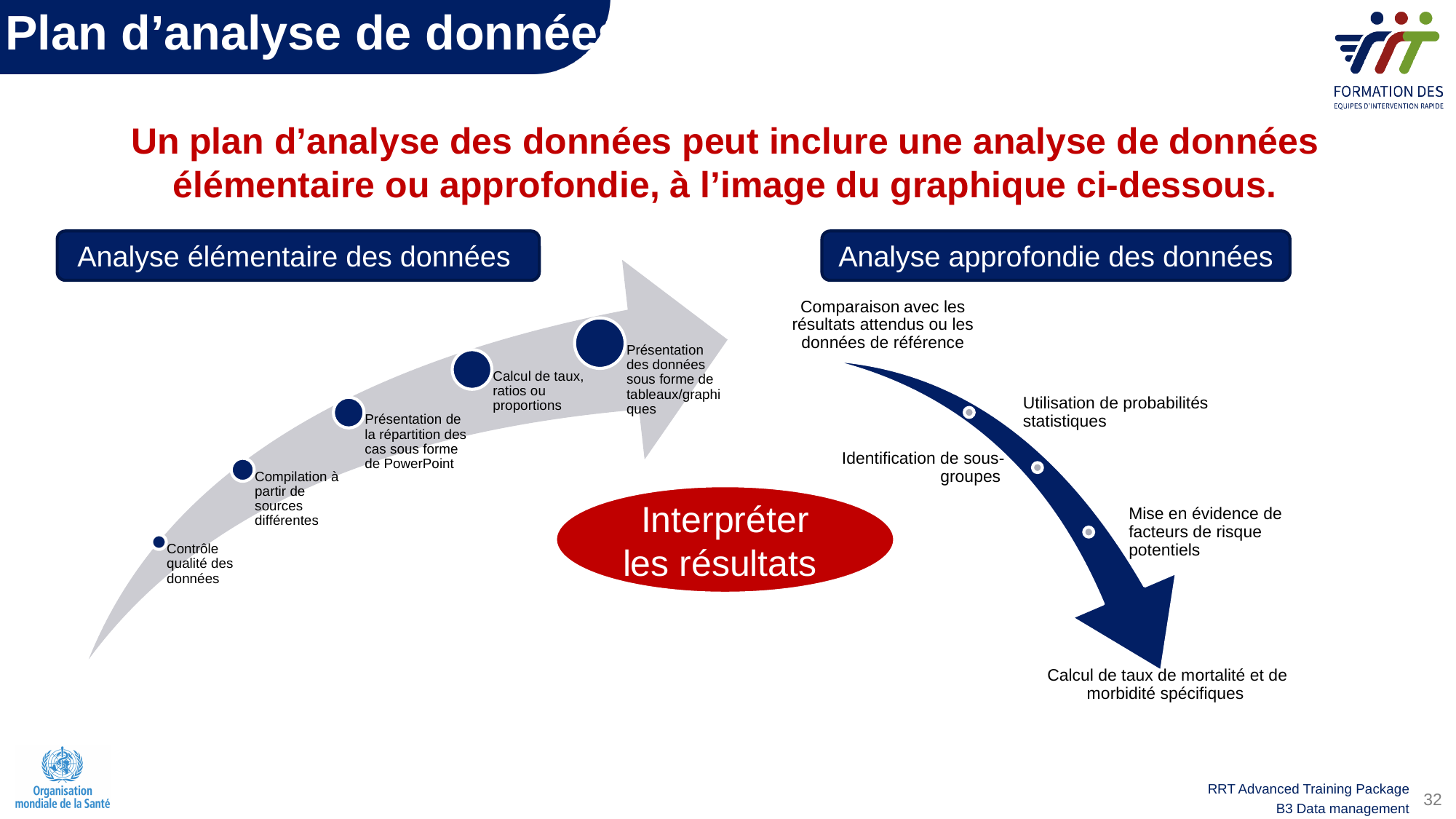

# Plan d’analyse de données
Un plan d’analyse des données peut inclure une analyse de données élémentaire ou approfondie, à l’image du graphique ci-dessous.
Contrôle qualité des données
Compilation à partir de sources différentes
Présentation de la répartition des cas sous forme de PowerPoint
Calcul de taux, ratios ou proportions
Présentation des données sous forme de tableaux/graphiques

Analyse élémentaire des données
Analyse approfondie des données
Comparaison avec les résultats attendus ou les données de référence
Utilisation de probabilités statistiques
Identification de sous-groupes
Mise en évidence de facteurs de risque potentiels
Calcul de taux de mortalité et de morbidité spécifiques
Interpréter les résultats